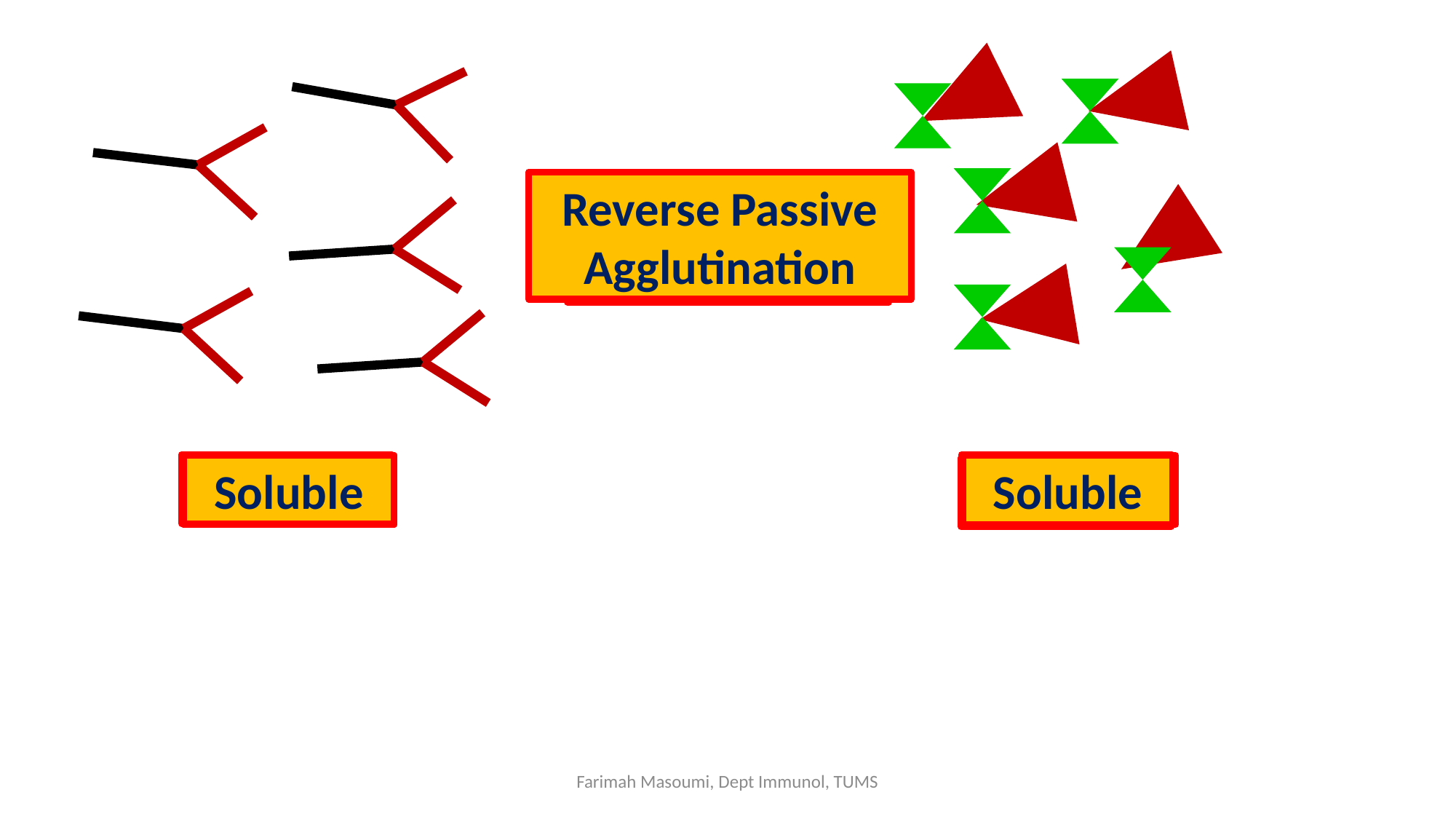

Reverse Passive Agglutination
Passive Agglutination
Agglutination
Precipitation

Soluble
Soluble
Soluble
Soluble
Insoluble
Soluble
Soluble
Soluble
Farimah Masoumi, Dept Immunol, TUMS